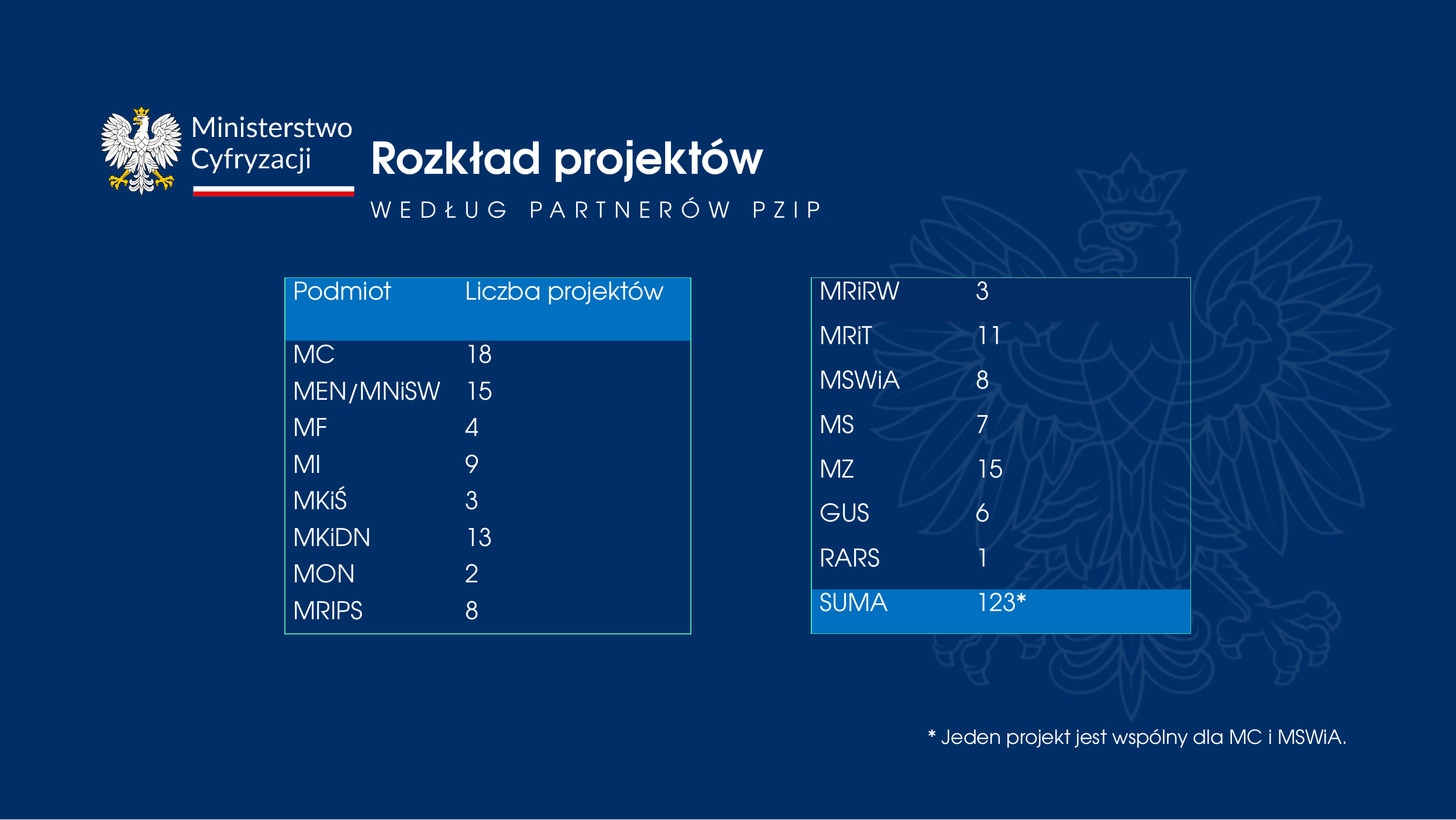

# Rozkład projektów WEDŁUG PARTNERÓW PZIP
| Podmiot | Liczba projektów |
| --- | --- |
| MC | 18 |
| MEN/MNiSW | 15 |
| MF | 4 |
| MI | 9 |
| MKiŚ | 3 |
| MKiDN | 13 |
| MON | 2 |
| MRIPS | 8 |
| MRiRW | 3 |
| --- | --- |
| MRiT | 11 |
| MSWiA | 8 |
| MS | 7 |
| MZ | 15 |
| GUS | 6 |
| RARS | 1 |
| SUMA | 123\* |
* Jeden projekt jest wspólny dla MC i MSWiA.